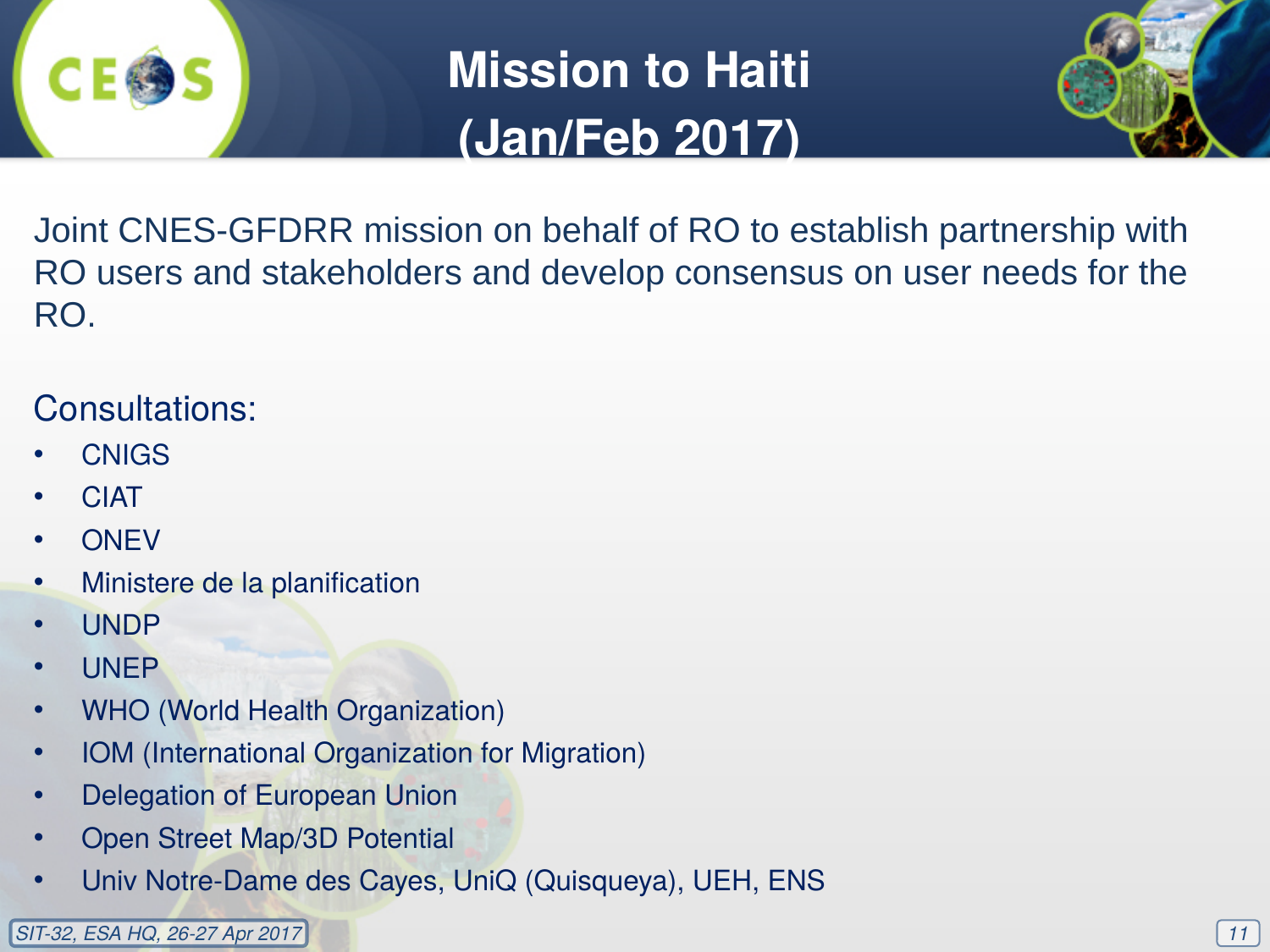

Mission to Haiti
(Jan/Feb 2017)
Joint CNES-GFDRR mission on behalf of RO to establish partnership with RO users and stakeholders and develop consensus on user needs for the RO.

Consultations:
CNIGS
CIAT
ONEV
Ministere de la planification
UNDP
UNEP
WHO (World Health Organization)
IOM (International Organization for Migration)
Delegation of European Union
Open Street Map/3D Potential
Univ Notre-Dame des Cayes, UniQ (Quisqueya), UEH, ENS
11